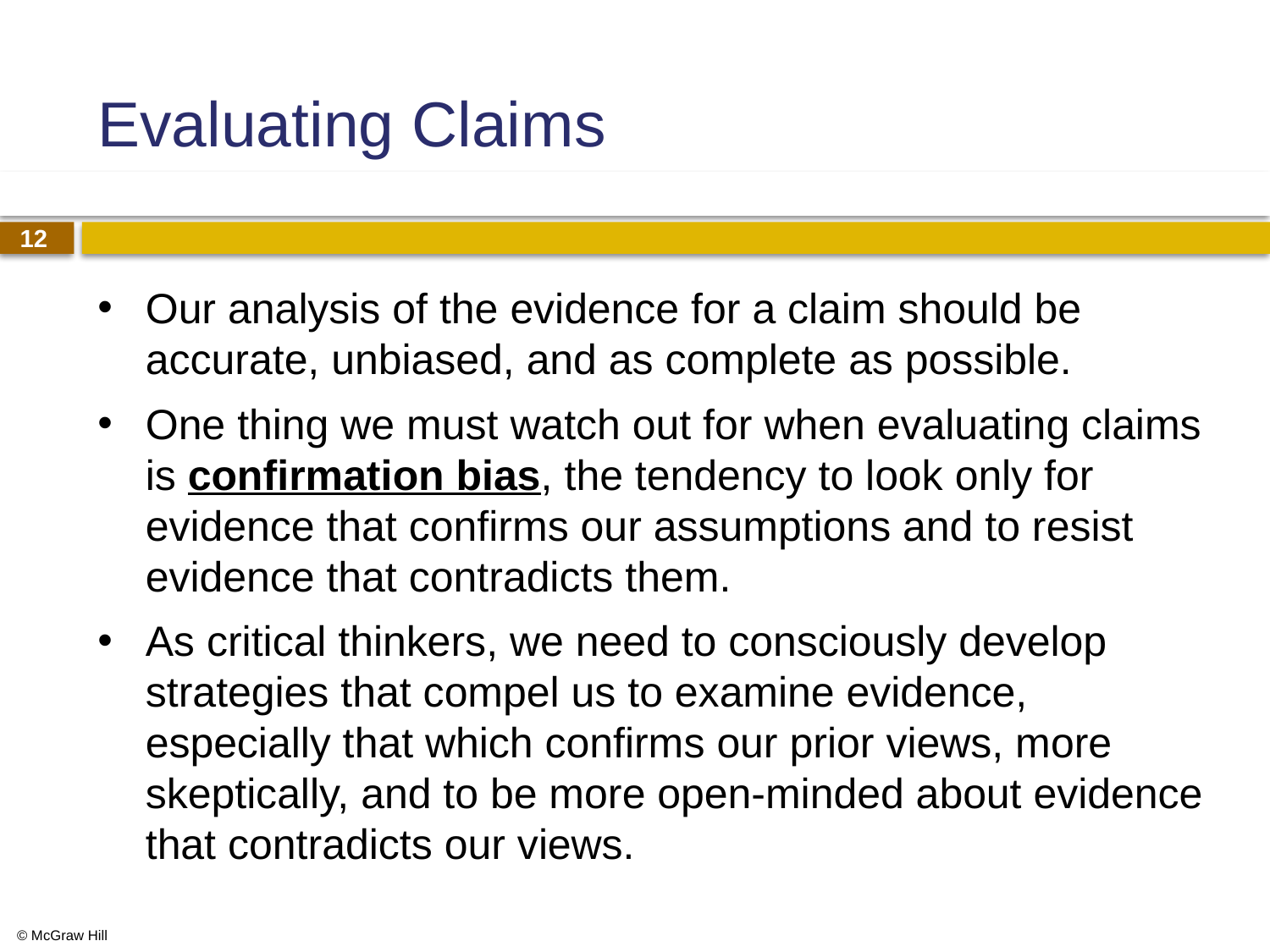

# Evaluating Claims
Our analysis of the evidence for a claim should be accurate, unbiased, and as complete as possible.
One thing we must watch out for when evaluating claims is confirmation bias, the tendency to look only for evidence that confirms our assumptions and to resist evidence that contradicts them.
As critical thinkers, we need to consciously develop strategies that compel us to examine evidence, especially that which confirms our prior views, more skeptically, and to be more open-minded about evidence that contradicts our views.